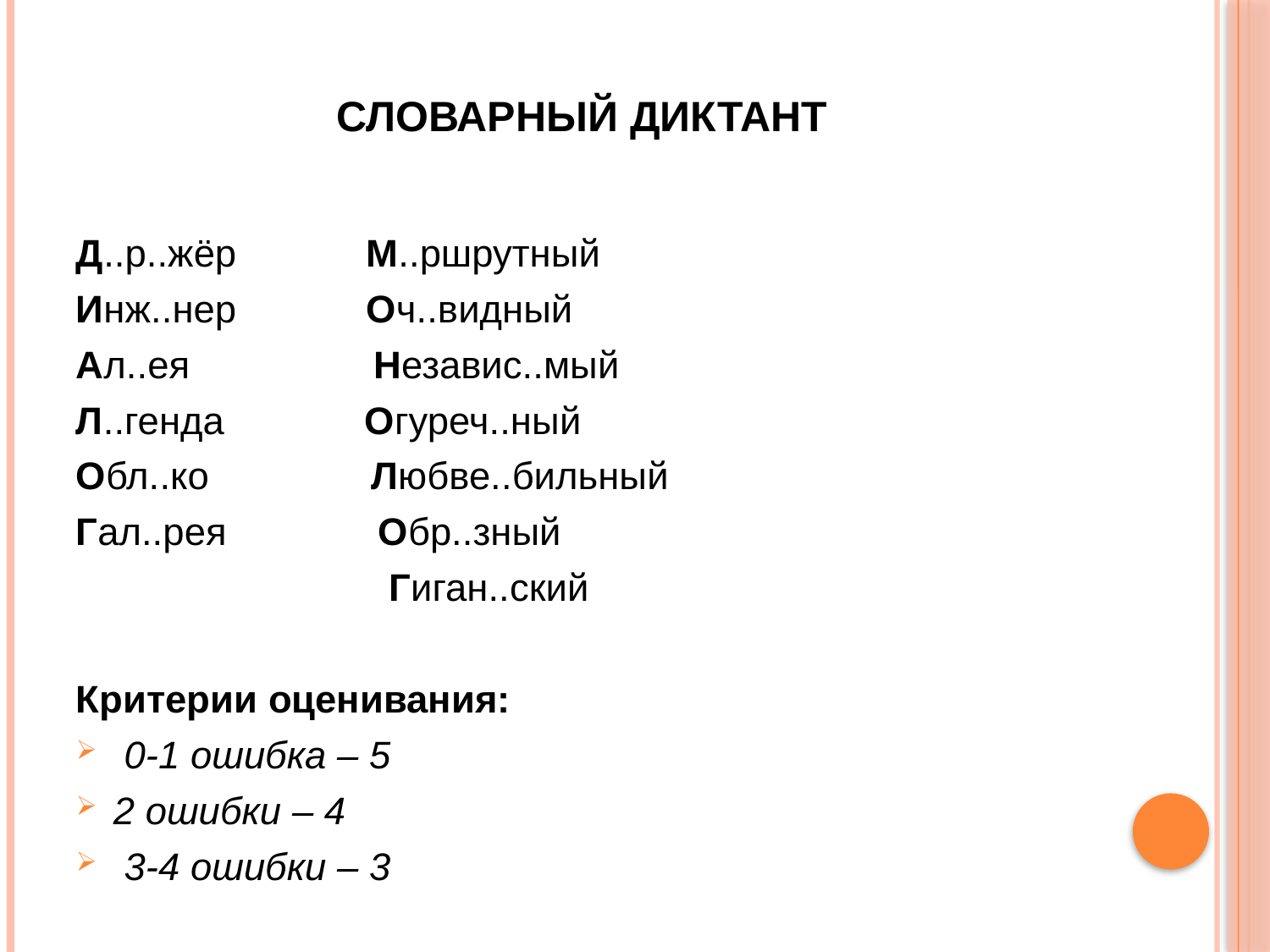

# СЛОВАРНЫЙ ДИКТАНТ
Д..р..жёр            М..ршрутный
Инж..нер            Оч..видный
Ал..ея                 Независ..мый
Л..генда             Огуреч..ный
Обл..ко               Любве..бильный
Гал..рея              Обр..зный
                             Гиган..ский

Критерии оценивания:
 0-1 ошибка – 5
2 ошибки – 4
 3-4 ошибки – 3